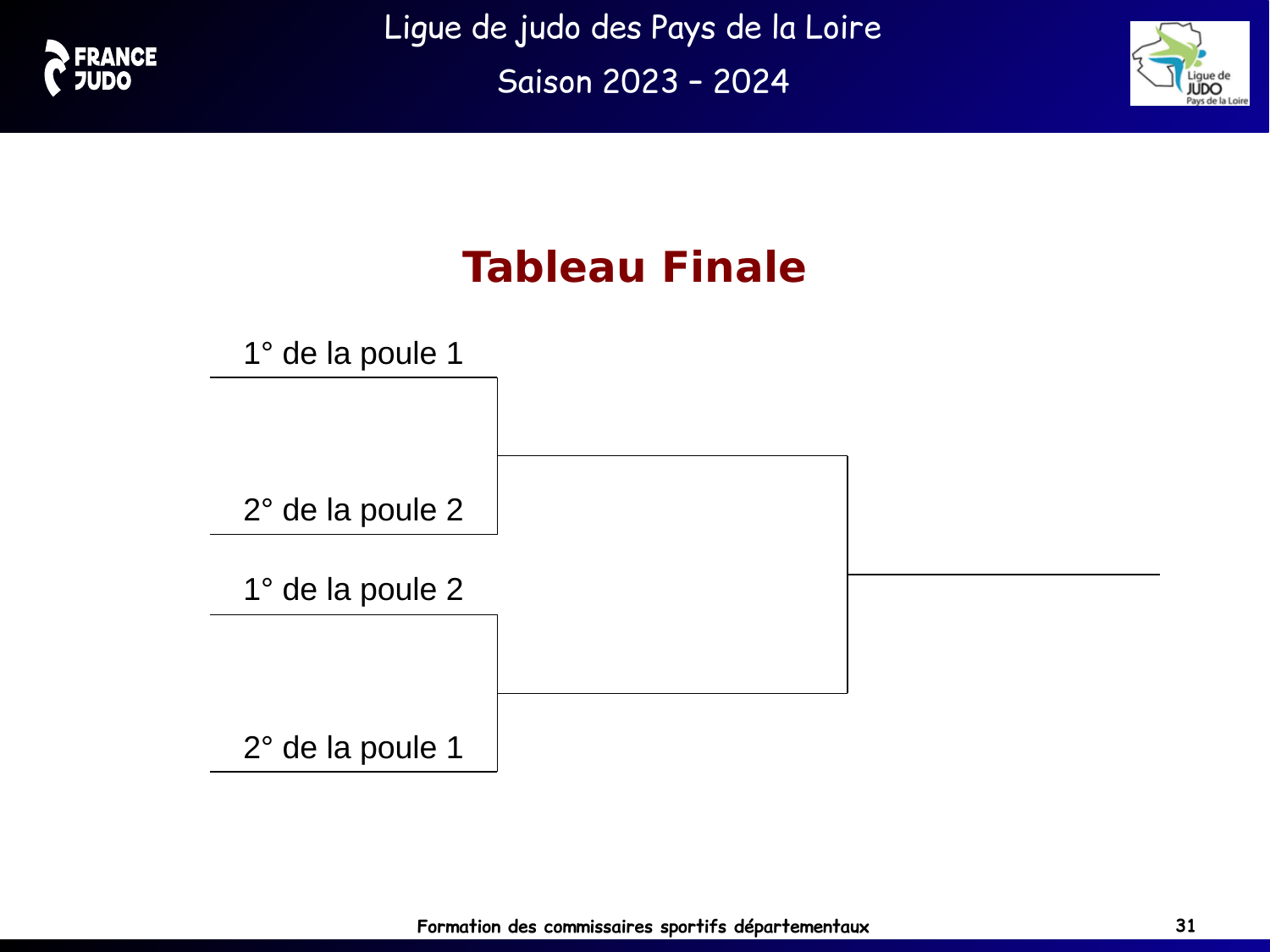

Tableau Finale
1° de la poule 1
2° de la poule 2
1° de la poule 2
2° de la poule 1